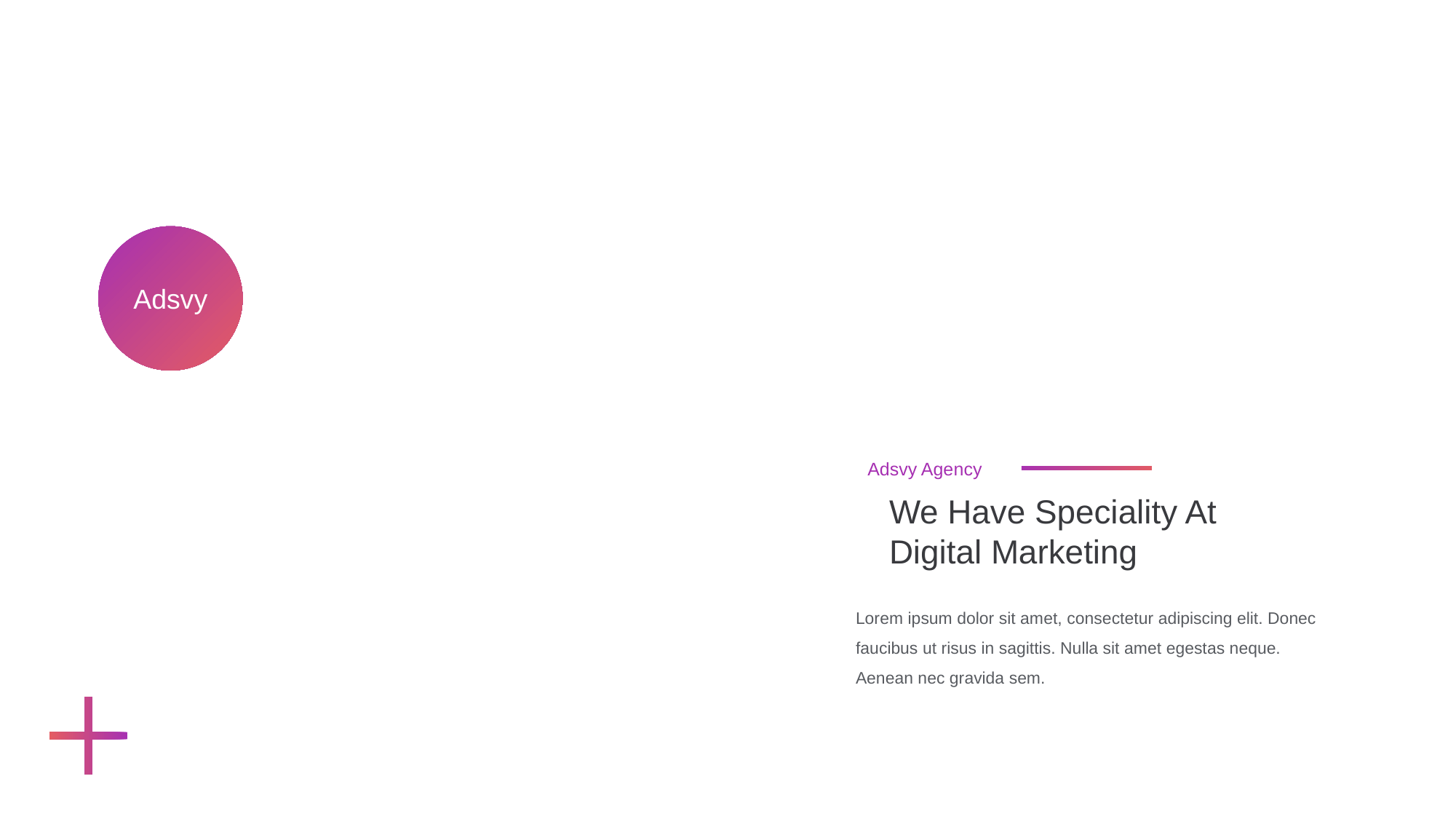

Adsvy
Adsvy Agency

We Have Speciality At
Digital Marketing
Lorem ipsum dolor sit amet, consectetur adipiscing elit. Donec faucibus ut risus in sagittis. Nulla sit amet egestas neque. Aenean nec gravida sem.